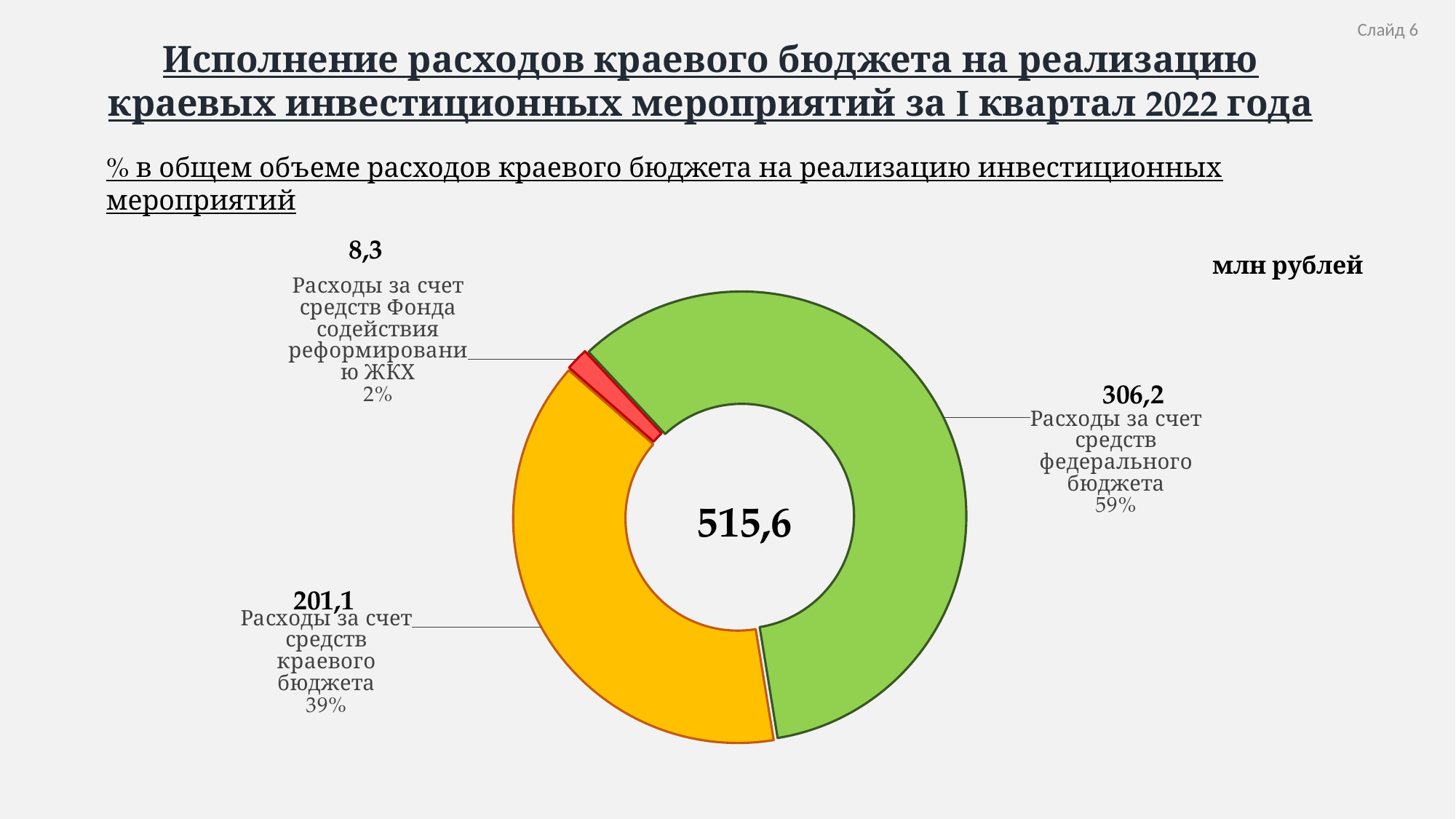

Слайд 6
# Исполнение расходов краевого бюджета на реализацию краевых инвестиционных мероприятий за I квартал 2022 года
% в общем объеме расходов краевого бюджета на реализацию инвестиционных мероприятий

### Chart

| Category | Продажи |
|---|---|
| Расходы за счет средств федерального бюджета | 306.2 |
| Расходы за счет средств краевого бюджета | 201.1 |
| Расходы за счет средств Фонда содействия реформированию ЖКХ | 8.3 |
8,3
млн рублей
306,2
515,6
201,1